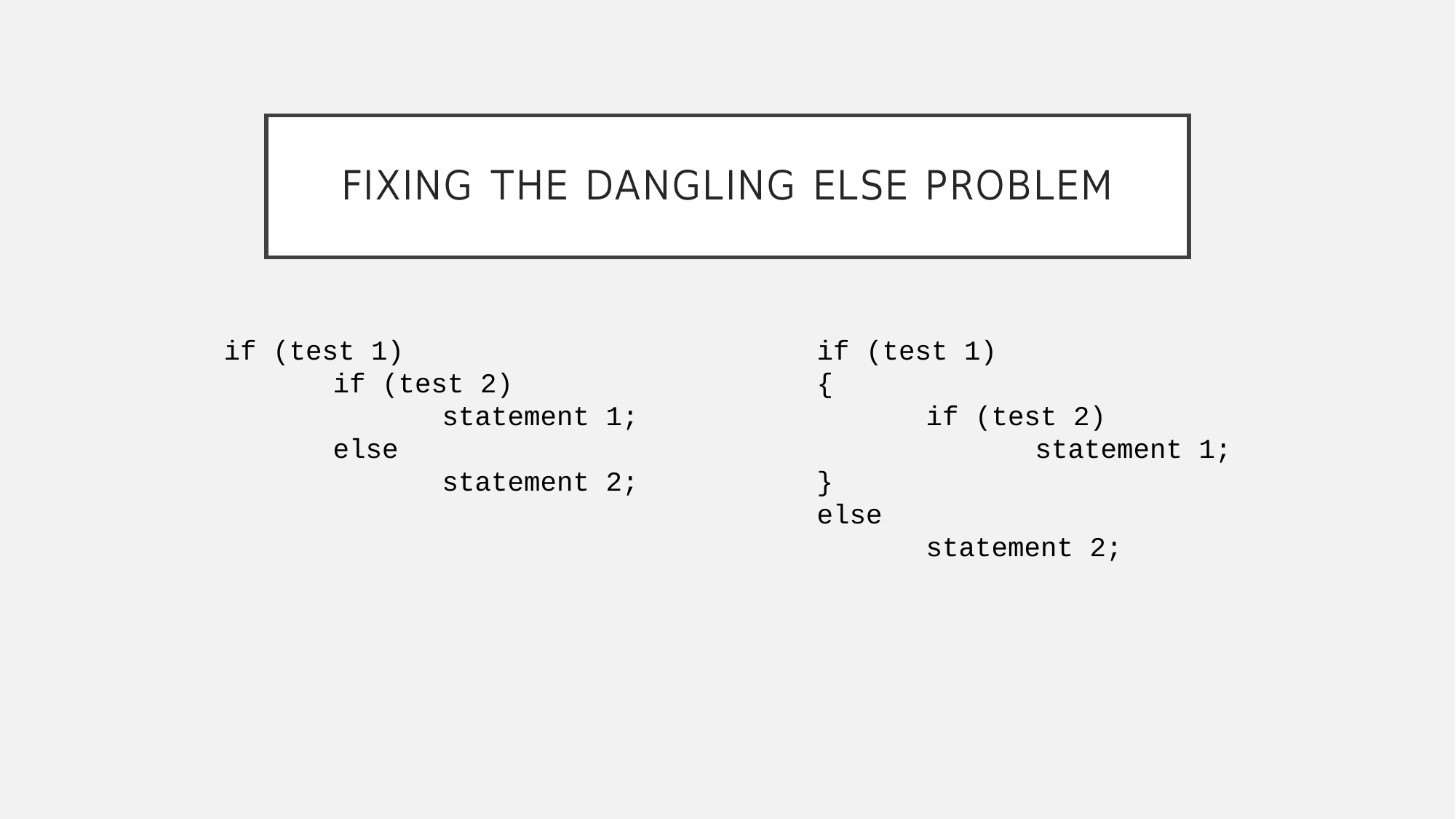

# Fixing the Dangling Else Problem
if (test 1)
	if (test 2)
		statement 1;
	else
		statement 2;
if (test 1)
{
	if (test 2)
		statement 1;
}
else
	statement 2;